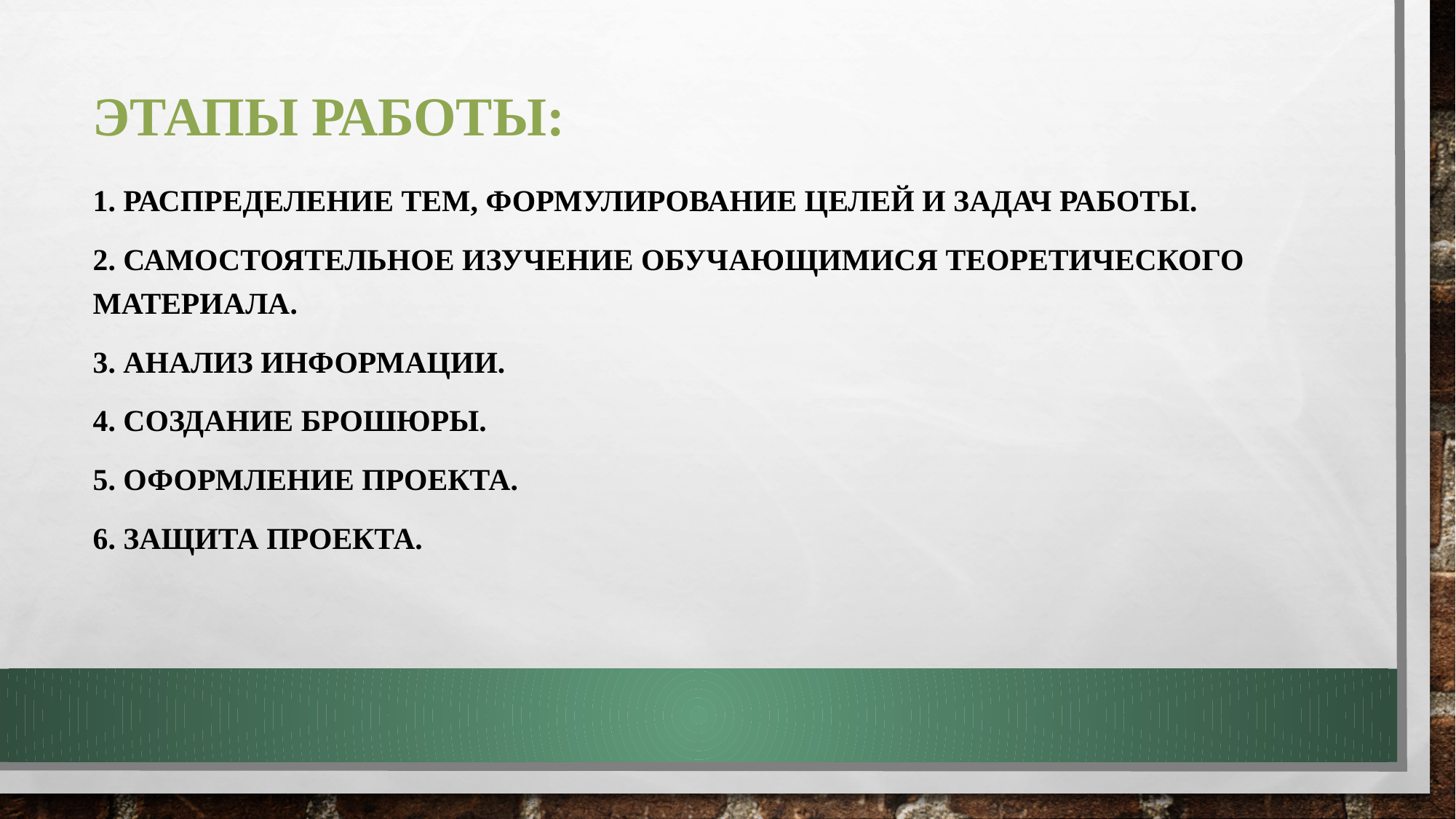

# Этапы работы:
1. Распределение тем, формулирование целей и задач работы.
2. Самостоятельное изучение обучающимися теоретического материала.
3. Анализ информации.
4. Создание брошюры.
5. Оформление проекта.
6. Защита проекта.